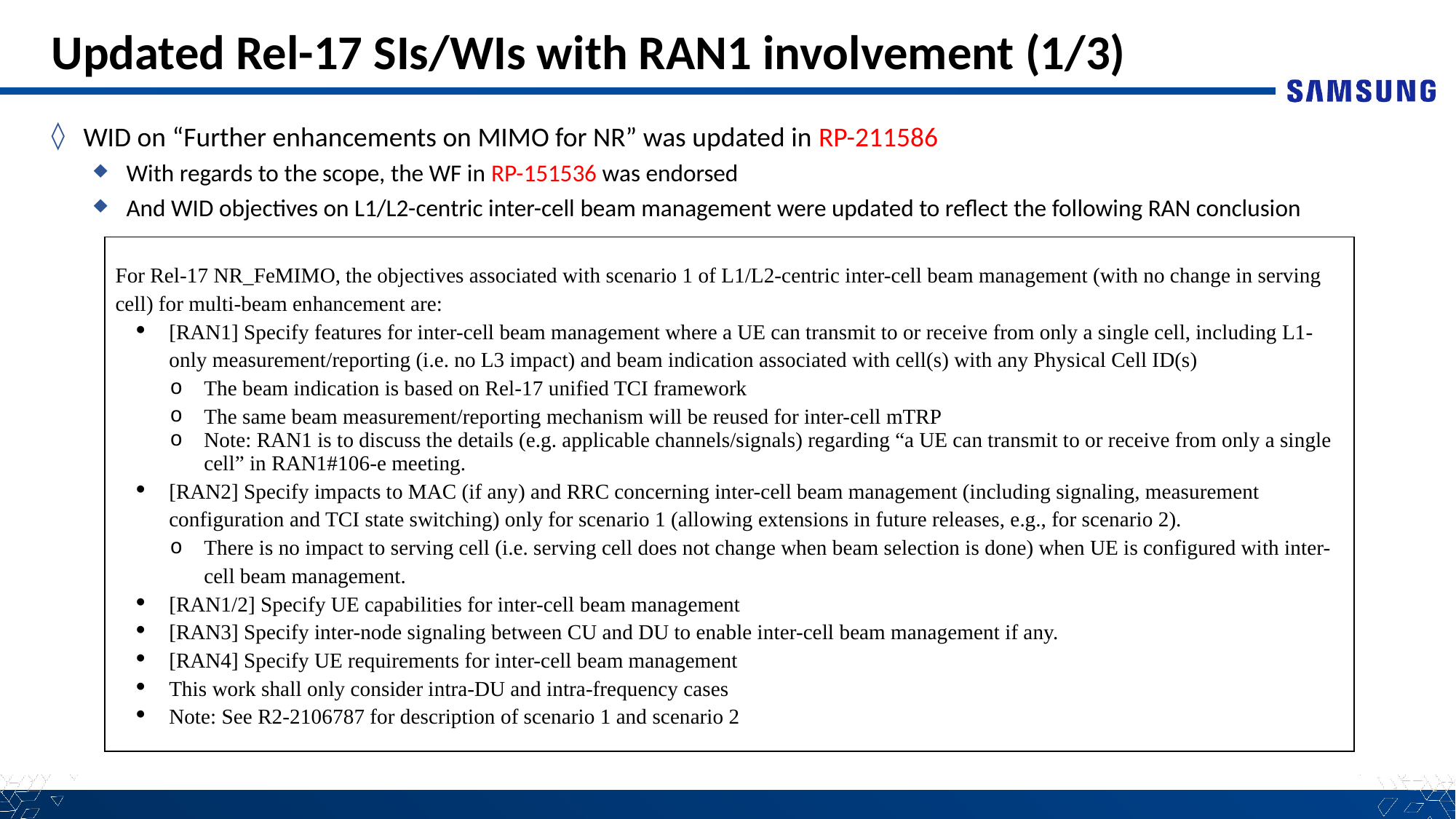

# Updated Rel-17 SIs/WIs with RAN1 involvement (1/3)
WID on “Further enhancements on MIMO for NR” was updated in RP-211586
With regards to the scope, the WF in RP-151536 was endorsed
And WID objectives on L1/L2-centric inter-cell beam management were updated to reflect the following RAN conclusion
| For Rel-17 NR\_FeMIMO, the objectives associated with scenario 1 of L1/L2-centric inter-cell beam management (with no change in serving cell) for multi-beam enhancement are: [RAN1] Specify features for inter-cell beam management where a UE can transmit to or receive from only a single cell, including L1-only measurement/reporting (i.e. no L3 impact) and beam indication associated with cell(s) with any Physical Cell ID(s) The beam indication is based on Rel-17 unified TCI framework The same beam measurement/reporting mechanism will be reused for inter-cell mTRP Note: RAN1 is to discuss the details (e.g. applicable channels/signals) regarding “a UE can transmit to or receive from only a single cell” in RAN1#106-e meeting. [RAN2] Specify impacts to MAC (if any) and RRC concerning inter-cell beam management (including signaling, measurement configuration and TCI state switching) only for scenario 1 (allowing extensions in future releases, e.g., for scenario 2). There is no impact to serving cell (i.e. serving cell does not change when beam selection is done) when UE is configured with inter-cell beam management. [RAN1/2] Specify UE capabilities for inter-cell beam management [RAN3] Specify inter-node signaling between CU and DU to enable inter-cell beam management if any. [RAN4] Specify UE requirements for inter-cell beam management This work shall only consider intra-DU and intra-frequency cases Note: See R2-2106787 for description of scenario 1 and scenario 2 |
| --- |